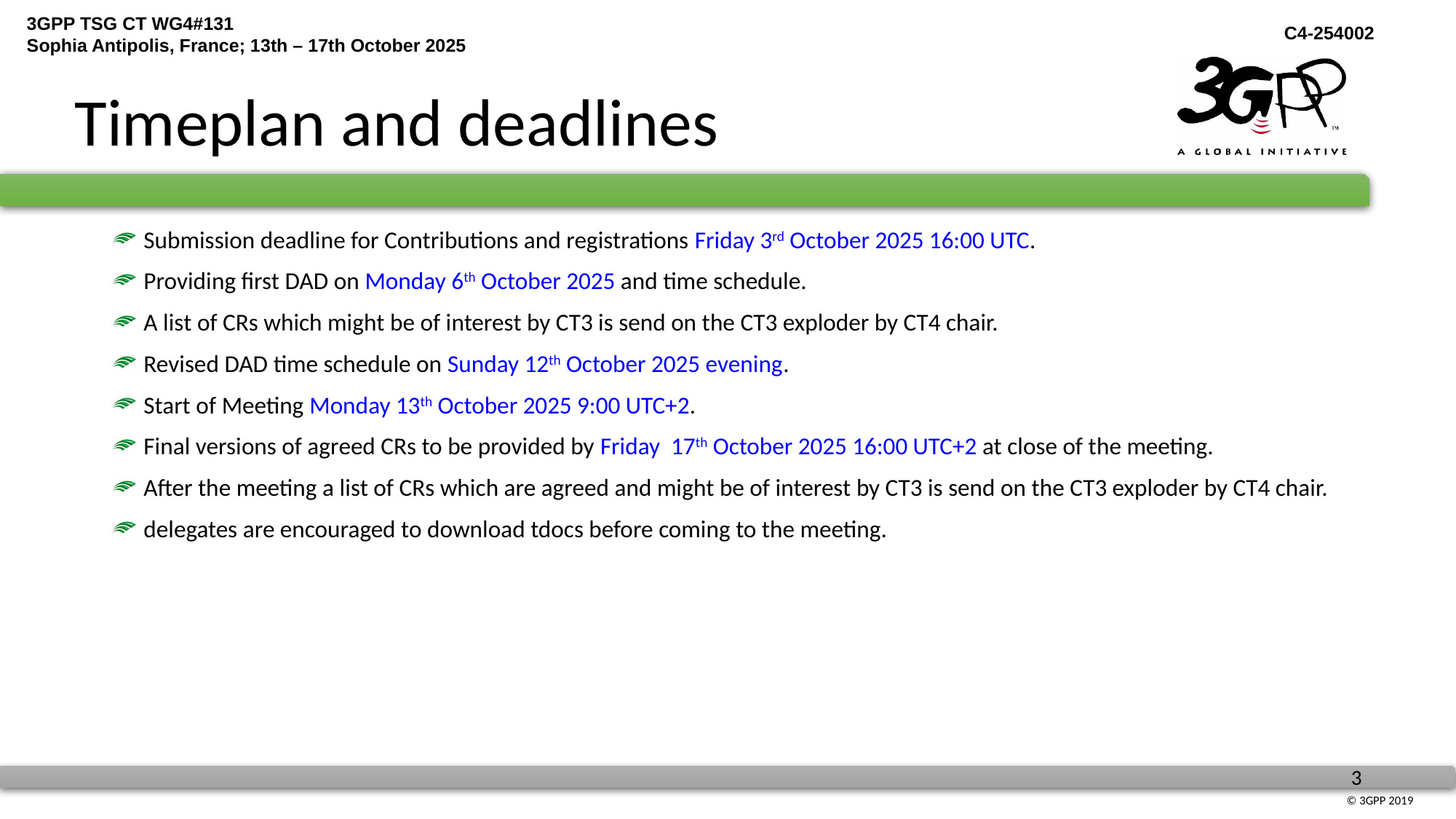

# Timeplan and deadlines
 Submission deadline for Contributions and registrations Friday 3rd October 2025 16:00 UTC.
 Providing first DAD on Monday 6th October 2025 and time schedule.
 A list of CRs which might be of interest by CT3 is send on the CT3 exploder by CT4 chair.
 Revised DAD time schedule on Sunday 12th October 2025 evening.
 Start of Meeting Monday 13th October 2025 9:00 UTC+2.
 Final versions of agreed CRs to be provided by Friday  17th October 2025 16:00 UTC+2 at close of the meeting.
 After the meeting a list of CRs which are agreed and might be of interest by CT3 is send on the CT3 exploder by CT4 chair.
 delegates are encouraged to download tdocs before coming to the meeting.